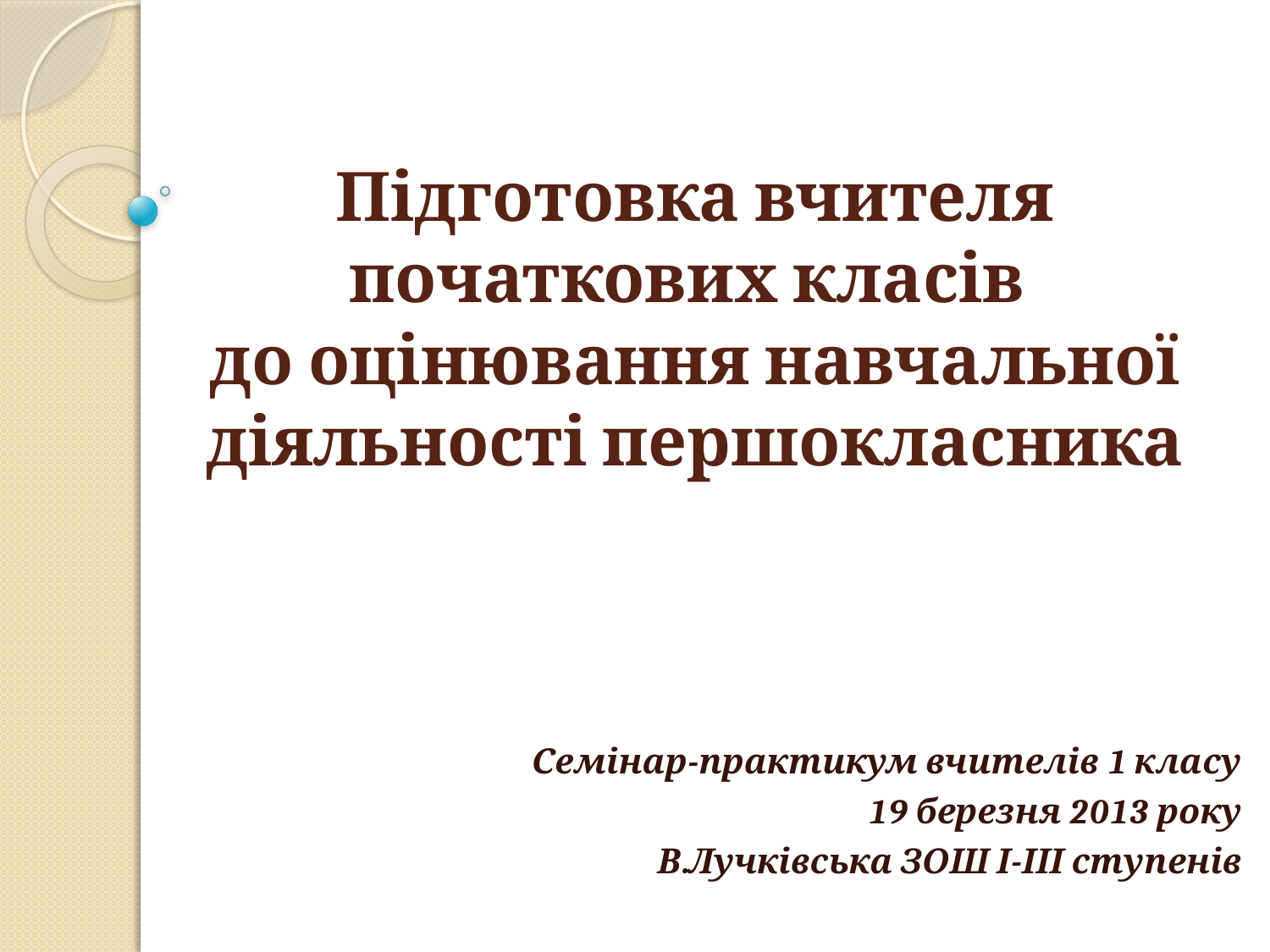

# Підготовка вчителя початкових класів до оцінювання навчальної діяльності першокласника
Семінар-практикум вчителів 1 класу
19 березня 2013 року
В.Лучківська ЗОШ І-ІІІ ступенів